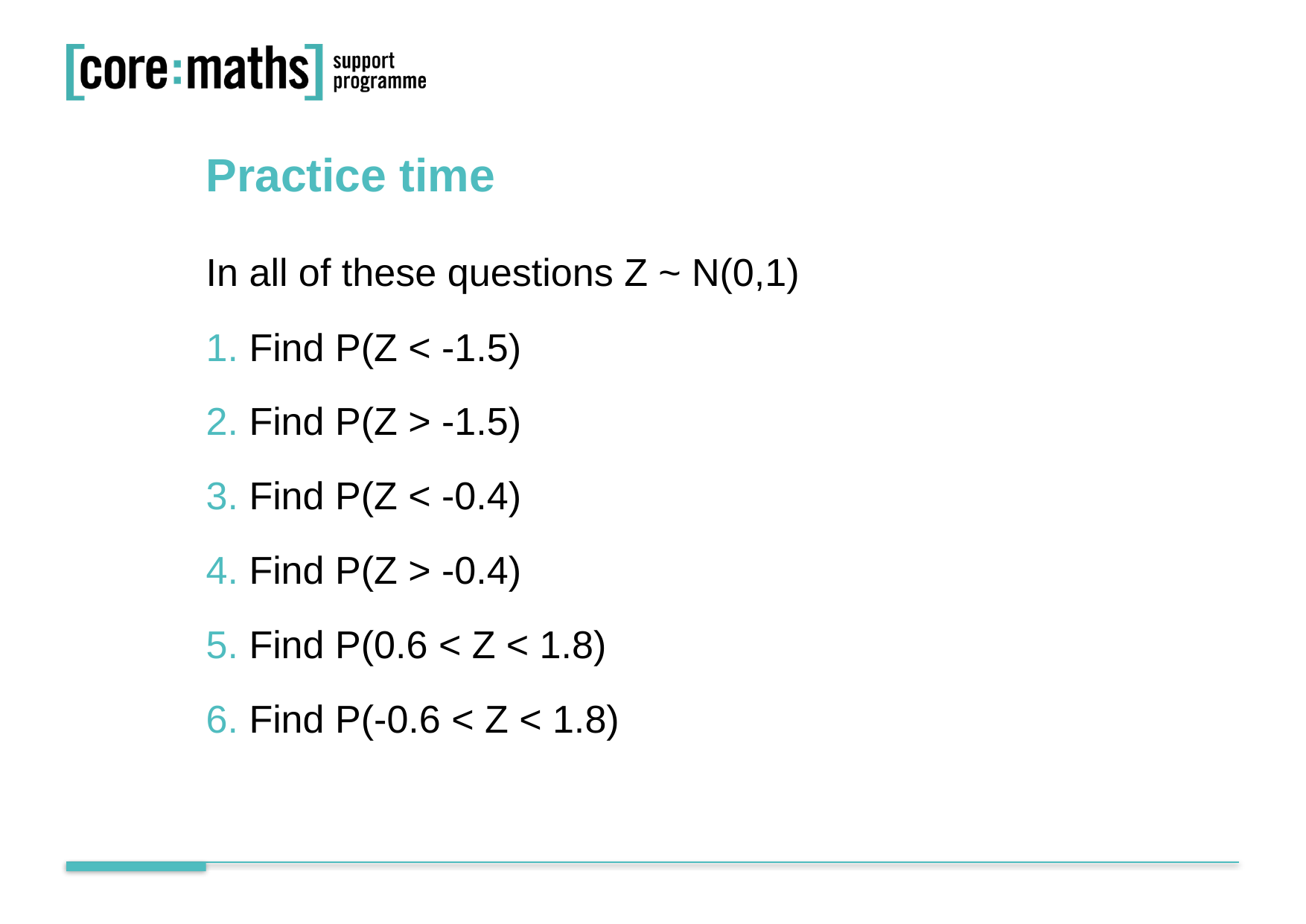

Practice time

In all of these questions Z ~ N(0,1)
1. Find P(Z < -1.5)
2. Find P(Z > -1.5)
3. Find P(Z < -0.4)
4. Find P(Z > -0.4)
5. Find P(0.6 < Z < 1.8)
6. Find P(-0.6 < Z < 1.8)